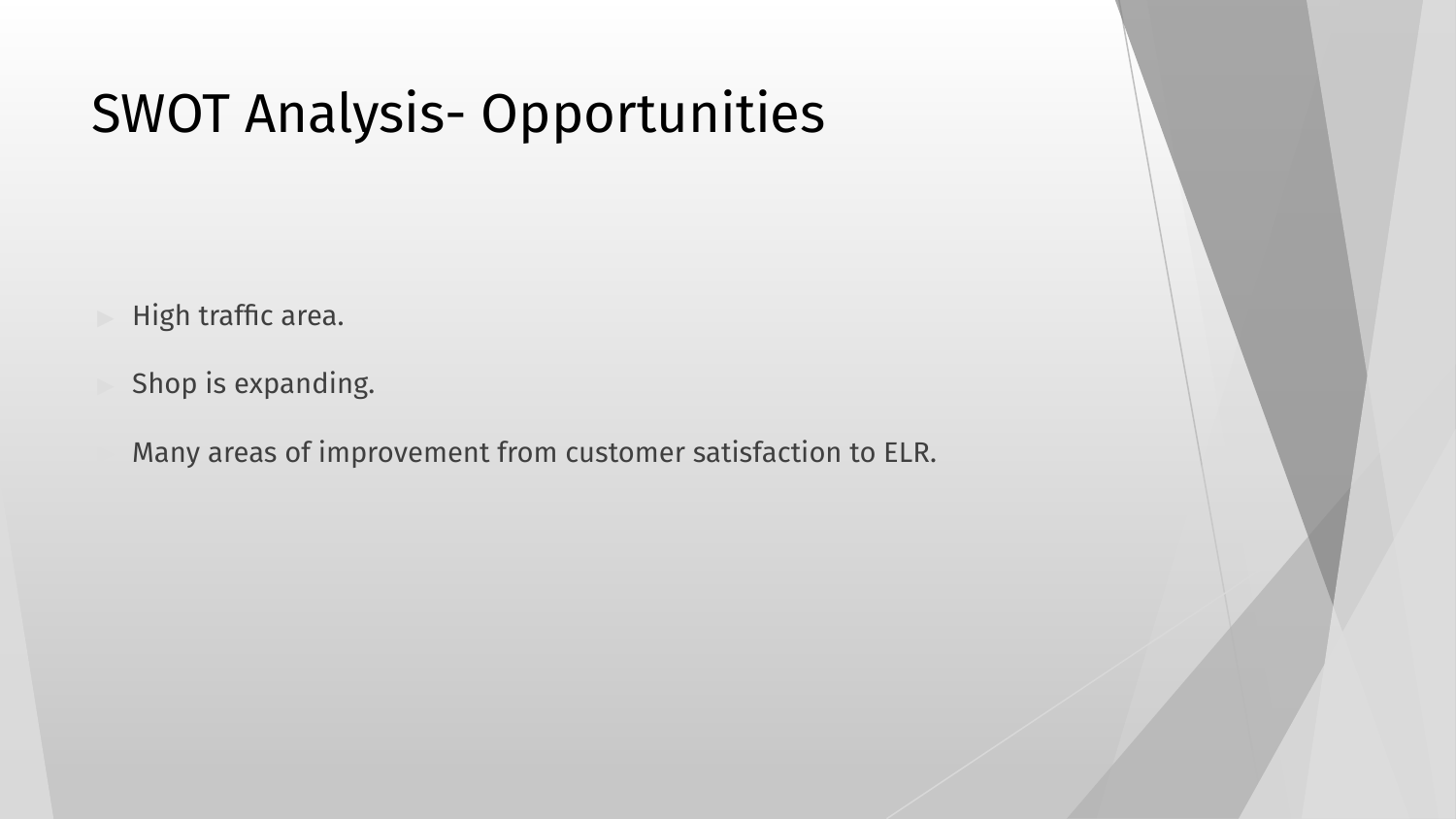

# SWOT Analysis- Opportunities
High traffic area.
Shop is expanding.
Many areas of improvement from customer satisfaction to ELR.